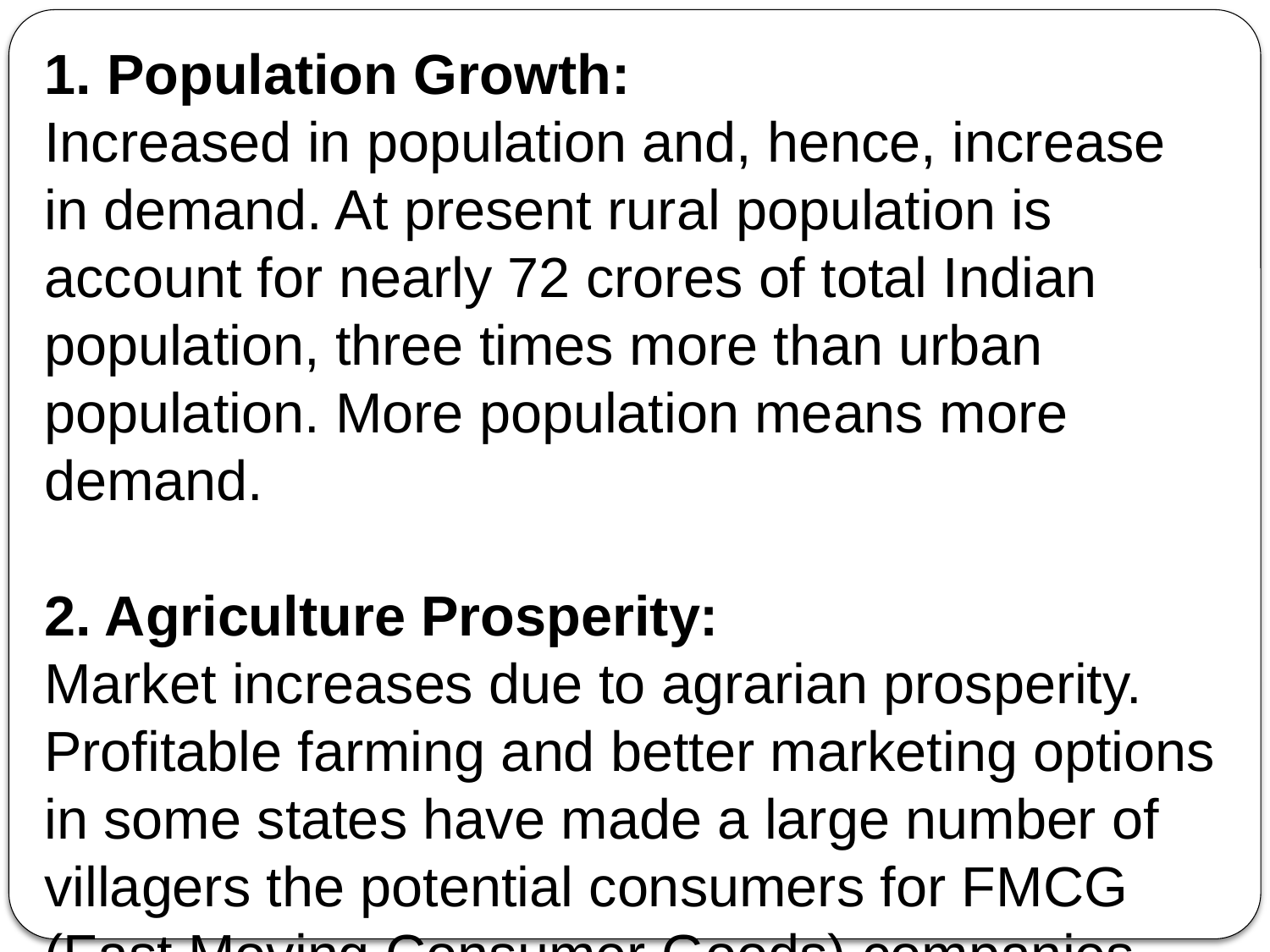

1. Population Growth:
Increased in population and, hence, increase in demand. At present rural population is account for nearly 72 crores of total Indian population, three times more than urban population. More population means more demand.

2. Agriculture Prosperity:
Market increases due to agrarian prosperity. Profitable farming and better marketing options in some states have made a large number of villagers the potential consumers for FMCG (Fast Moving Consumer Goods) companies. The greater the agriculture development in an area, the greater the rural market.